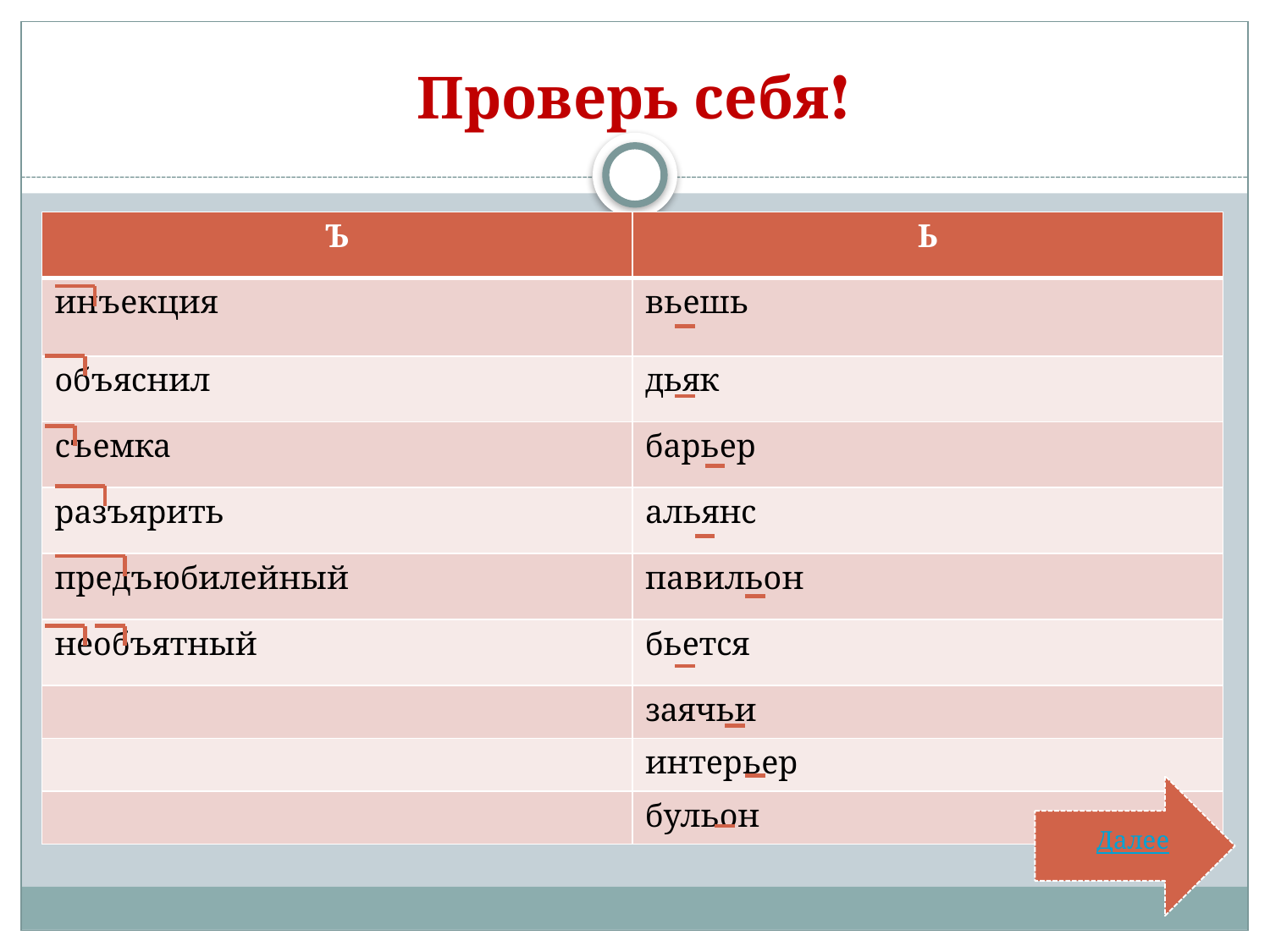

# Проверь себя!
| Ъ | Ь |
| --- | --- |
| инъекция | вьешь |
| объяснил | дьяк |
| съемка | барьер |
| разъярить | альянс |
| предъюбилейный | павильон |
| необъятный | бьется |
|  | заячьи |
|  | интерьер |
|  | бульон |
Далее